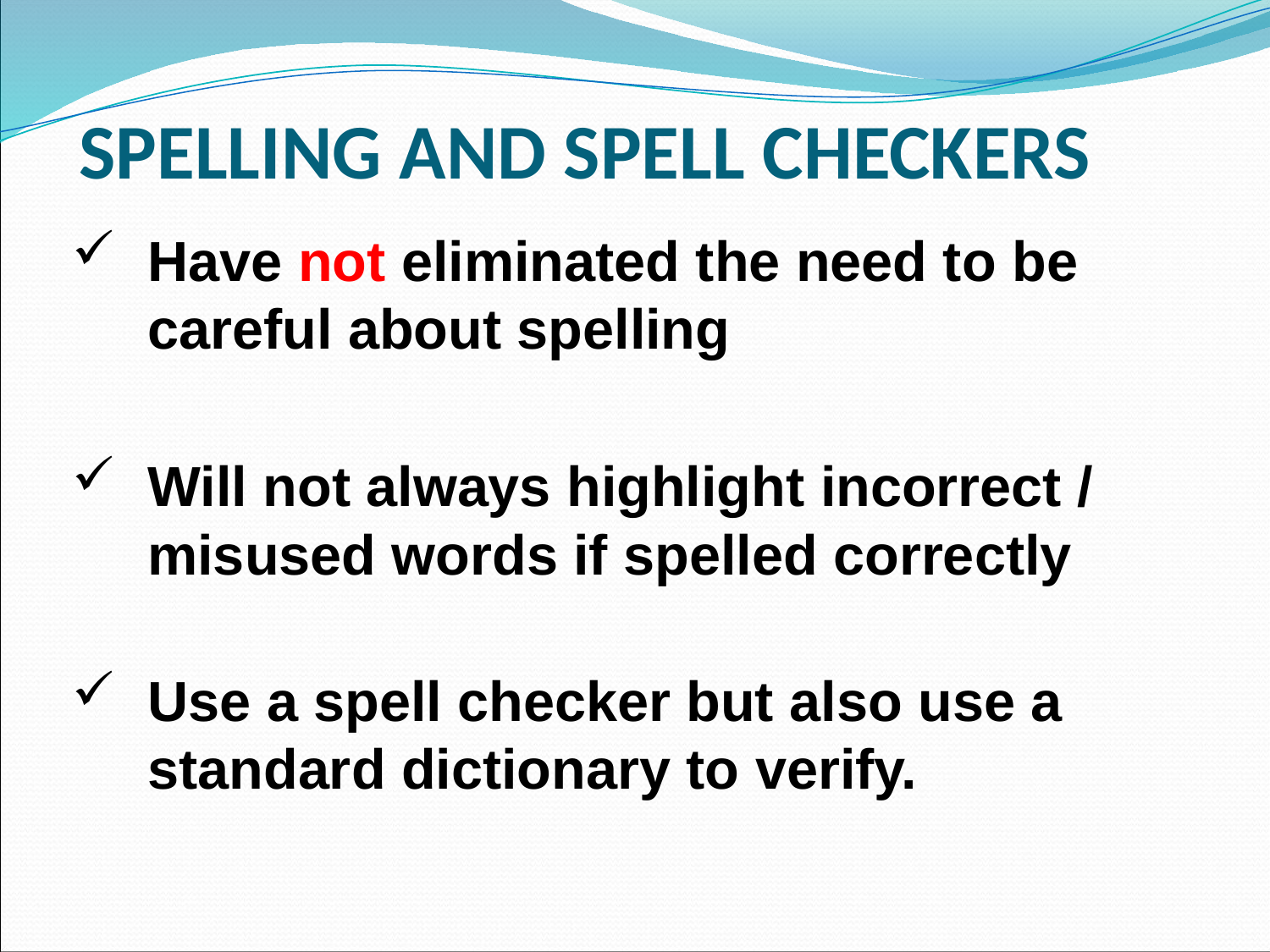

# SPELLING AND SPELL CHECKERS
Have not eliminated the need to be careful about spelling

Will not always highlight incorrect / misused words if spelled correctly

Use a spell checker but also use a standard dictionary to verify.